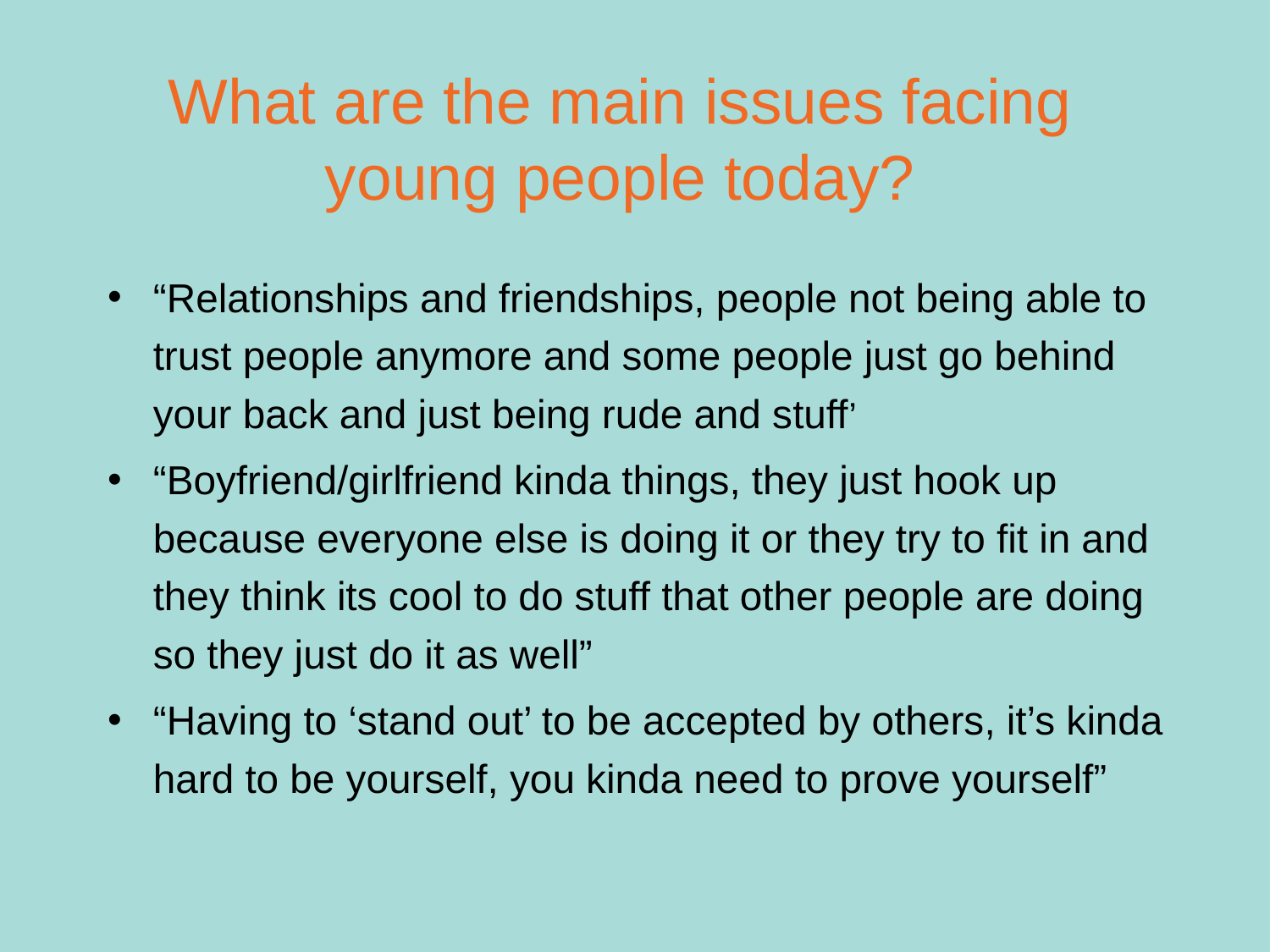

# What are the main issues facing young people today?
“Relationships and friendships, people not being able to trust people anymore and some people just go behind your back and just being rude and stuff’
“Boyfriend/girlfriend kinda things, they just hook up because everyone else is doing it or they try to fit in and they think its cool to do stuff that other people are doing so they just do it as well”
“Having to ‘stand out’ to be accepted by others, it’s kinda hard to be yourself, you kinda need to prove yourself”